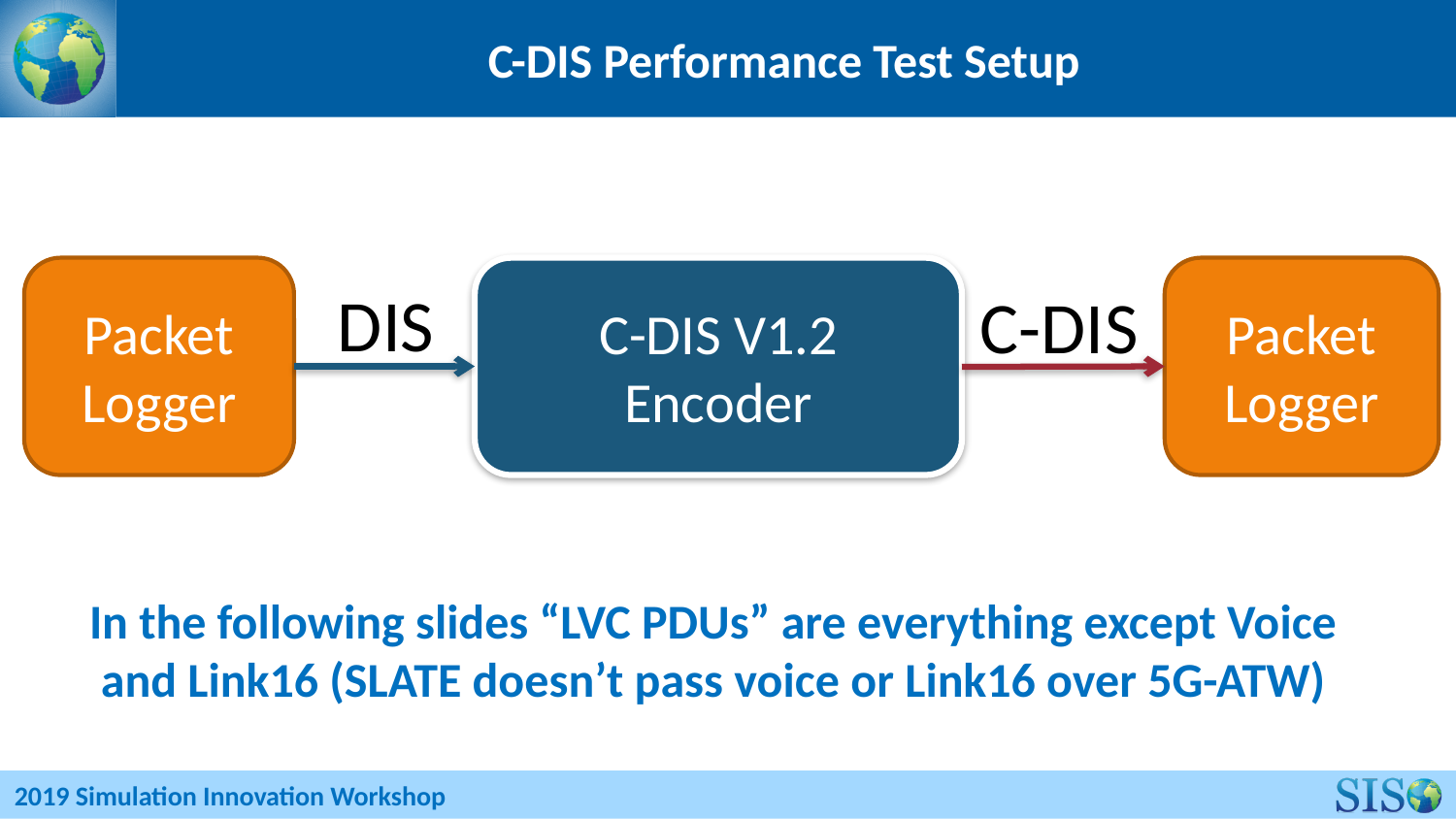

# C-DIS Performance Test Setup
Packet Logger
C-DIS V1.2 Encoder
Packet Logger
DIS
C-DIS
In the following slides “LVC PDUs” are everything except Voice and Link16 (SLATE doesn’t pass voice or Link16 over 5G-ATW)